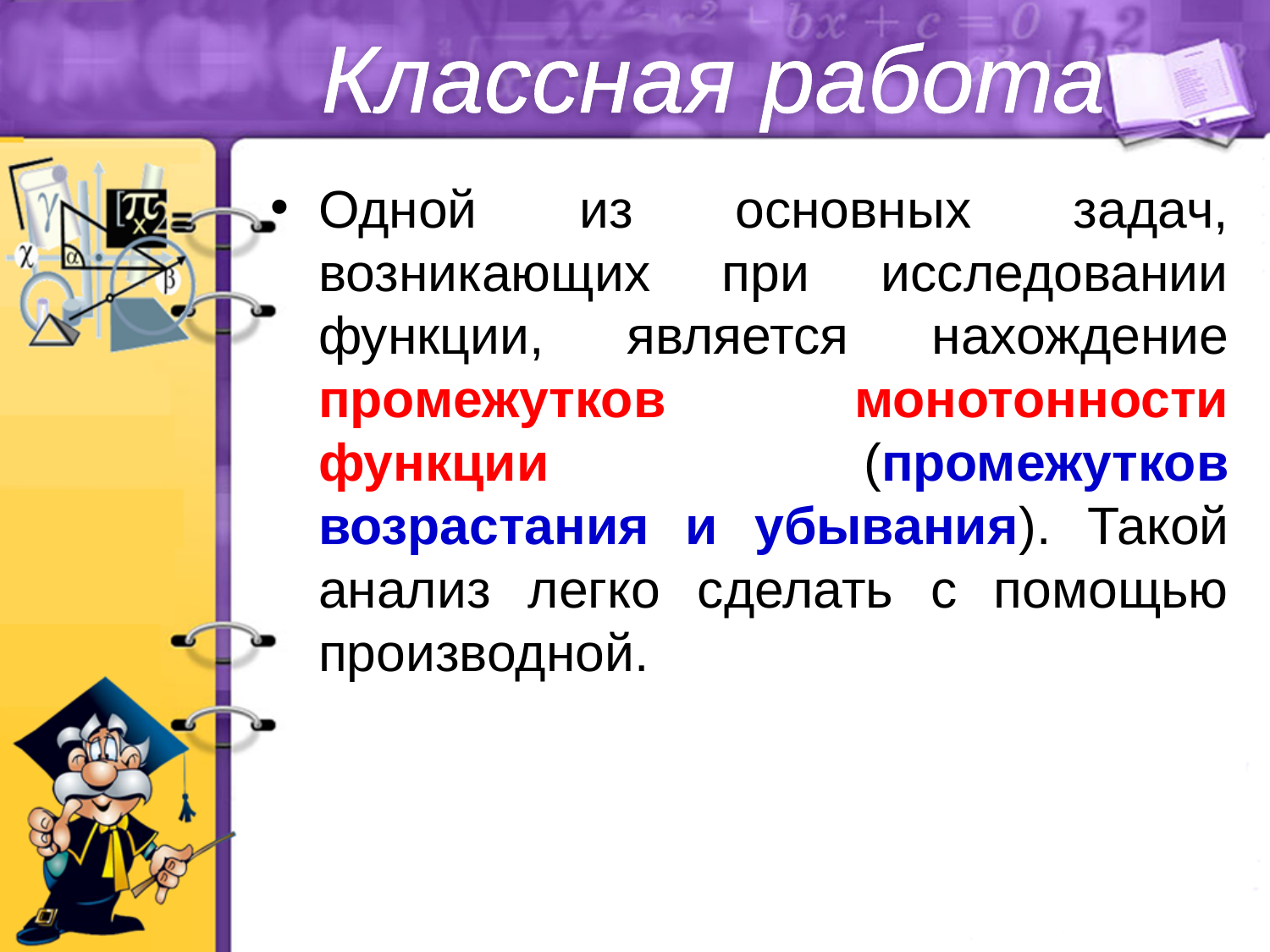

Классная работа
Одной из основных задач, возникающих при исследовании функции, является нахождение промежутков монотонности функции (промежутков возрастания и убывания). Такой анализ легко сделать с помощью производной.